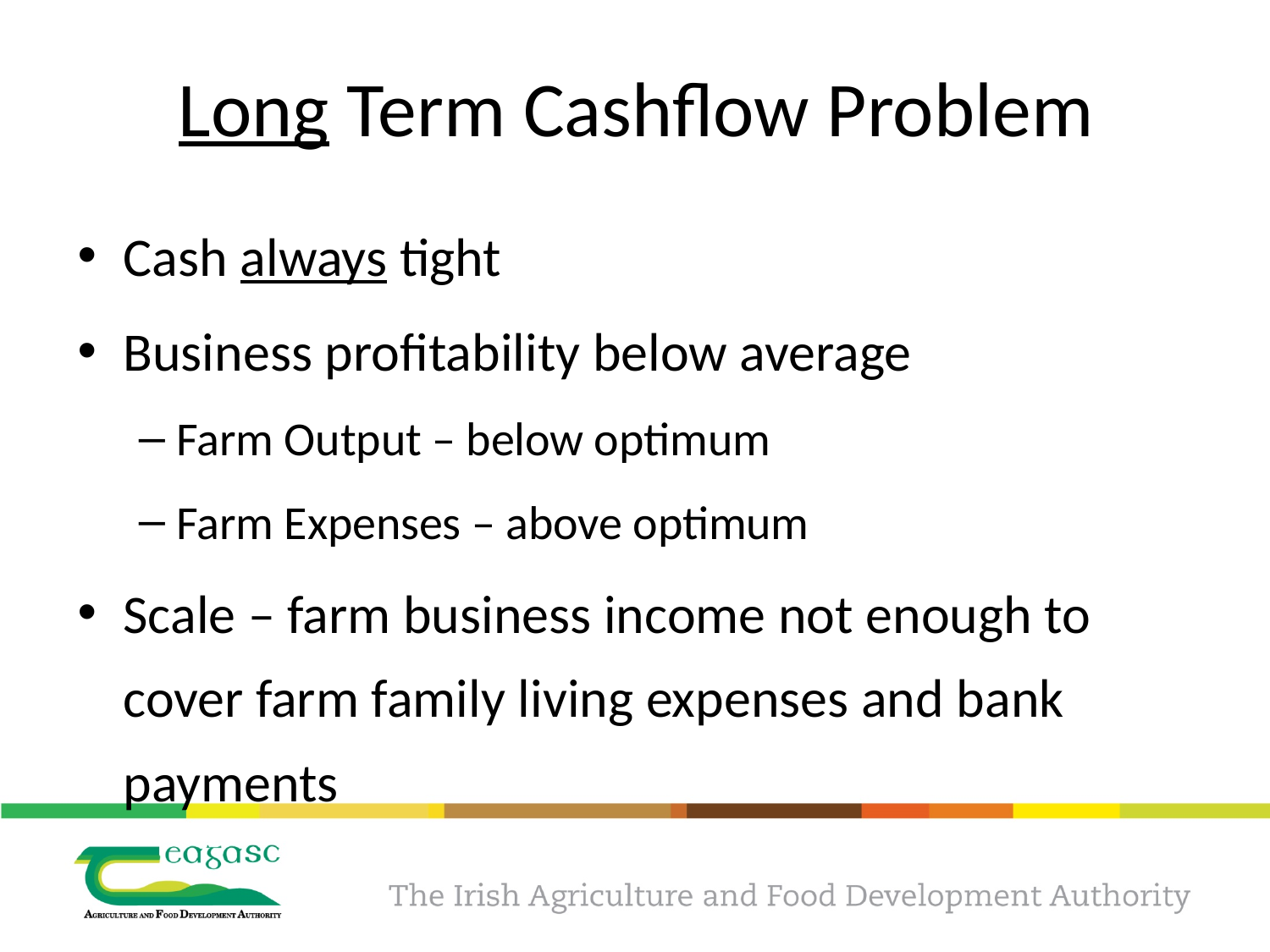

# Long Term Cashflow Problem
Cash always tight
Business profitability below average
Farm Output – below optimum
Farm Expenses – above optimum
Scale – farm business income not enough to cover farm family living expenses and bank payments